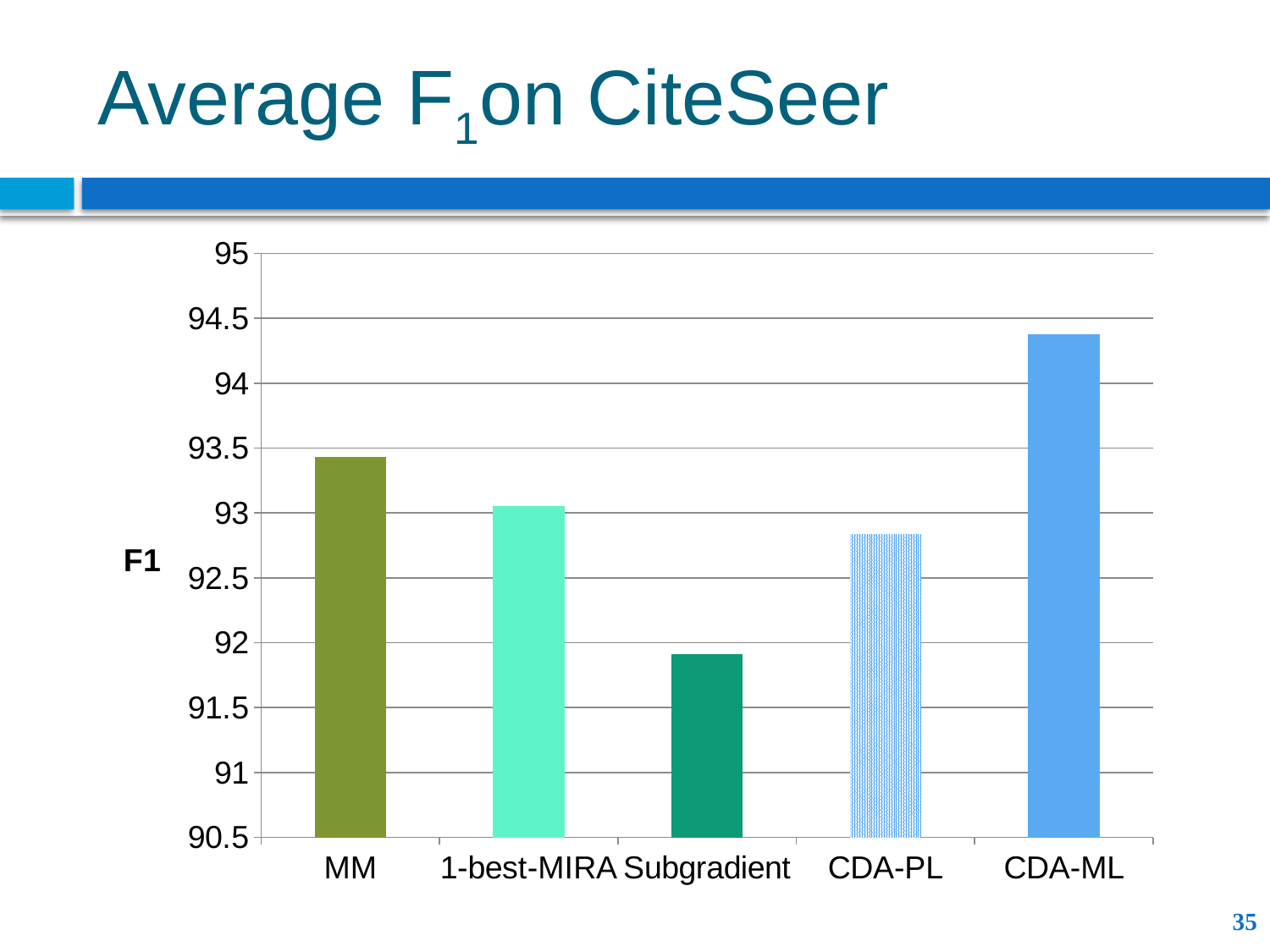

# Average F1on CiteSeer

### Chart

| Category | Average F1 |
|---|---|
| MM | 93.433 |
| 1-best-MIRA | 93.056 |
| Subgradient | 91.91 |
| CDA-PL | 92.836 |
| CDA-ML | 94.375 |
35